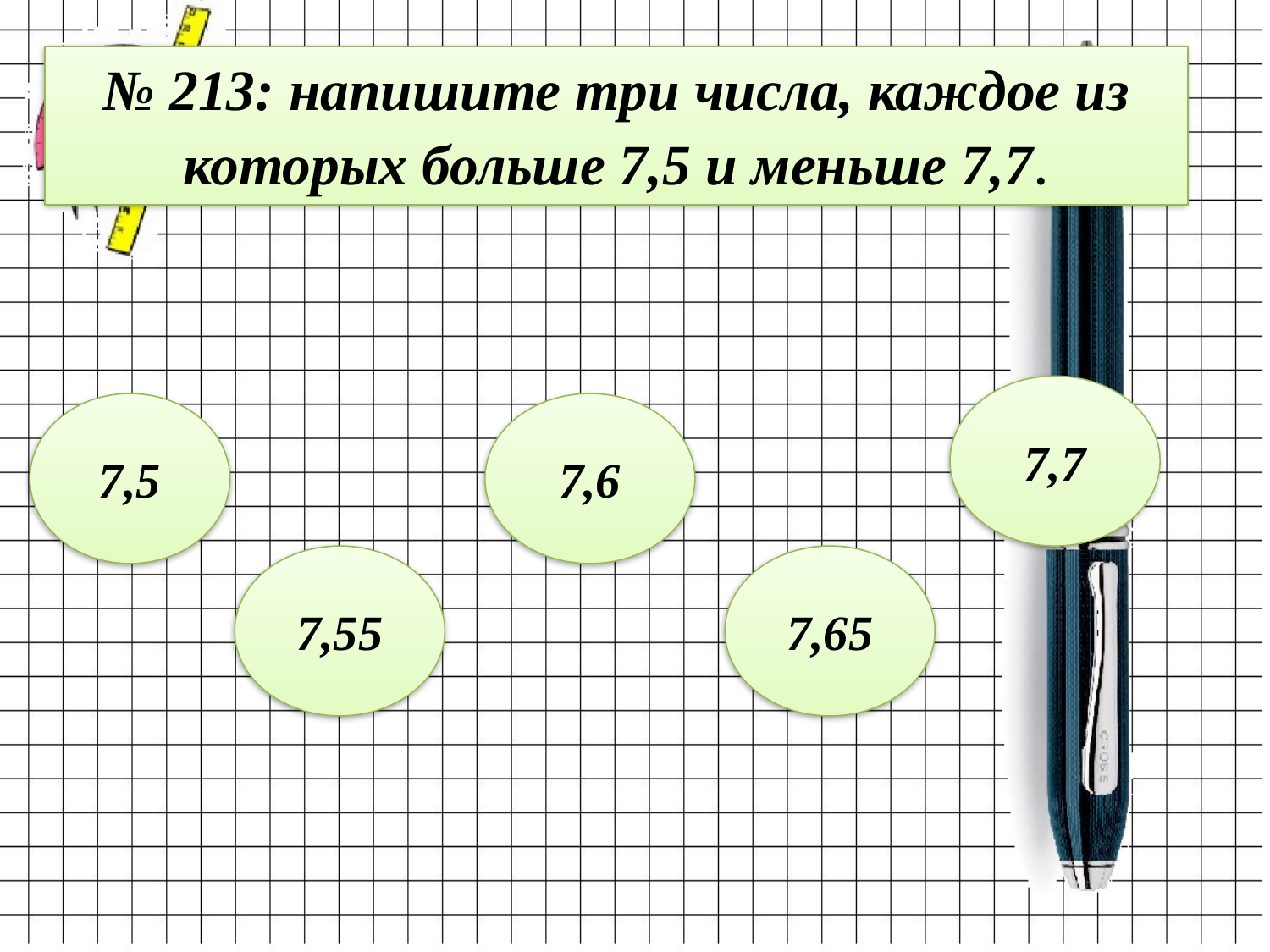

# № 213: напишите три числа, каждое из которых больше 7,5 и меньше 7,7.
7,7
7,5
7,6
7,55
7,65